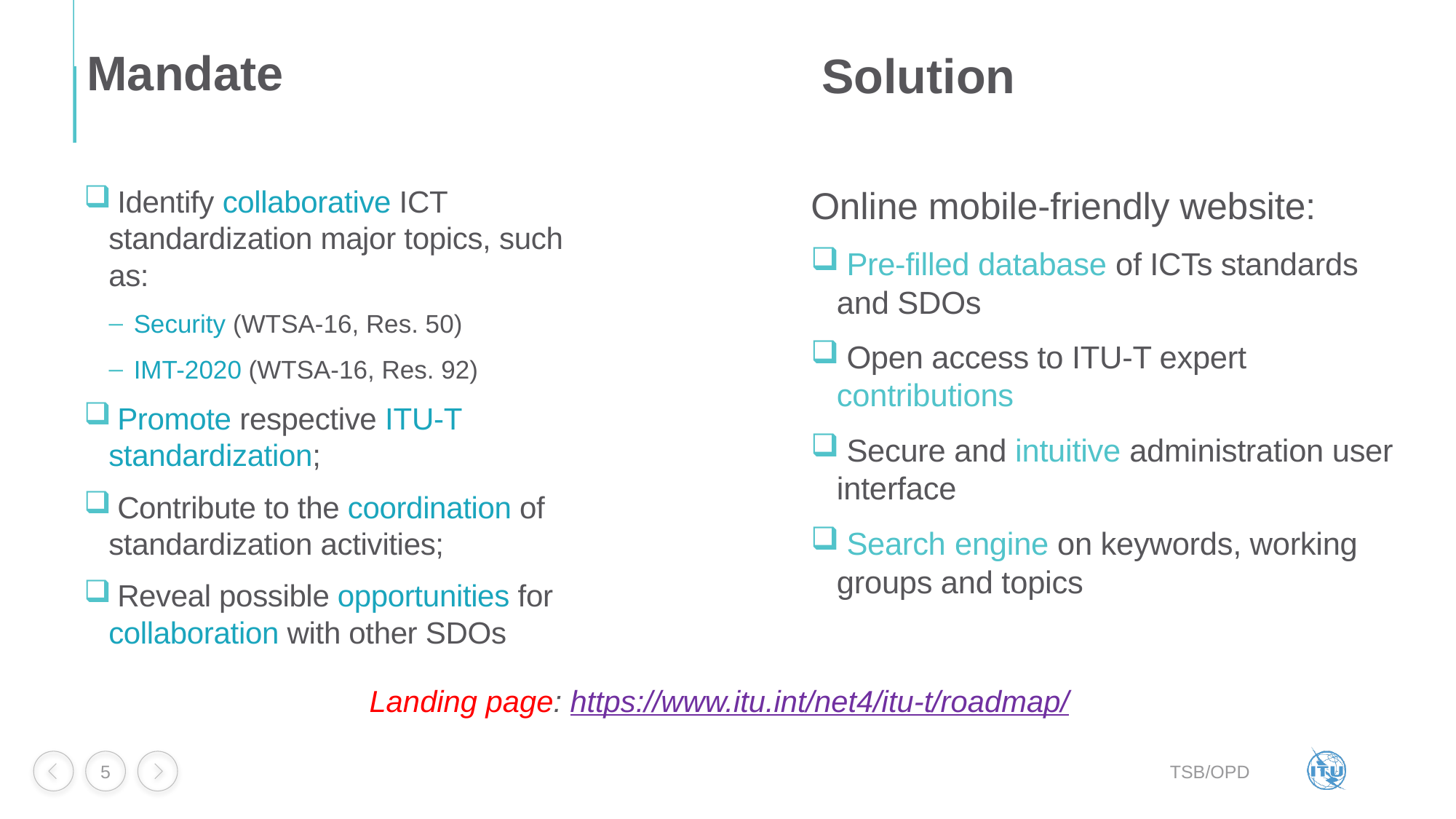

Mandate
Solution

 Identify collaborative ICT standardization major topics, such as:
Security (WTSA-16, Res. 50)
IMT-2020 (WTSA-16, Res. 92)
 Promote respective ITU-T standardization;
 Contribute to the coordination of standardization activities;
 Reveal possible opportunities for collaboration with other SDOs

Online mobile-friendly website:
 Pre-filled database of ICTs standards and SDOs
 Open access to ITU-T expert contributions
 Secure and intuitive administration user interface
 Search engine on keywords, working groups and topics

Landing page: https://www.itu.int/net4/itu-t/roadmap/